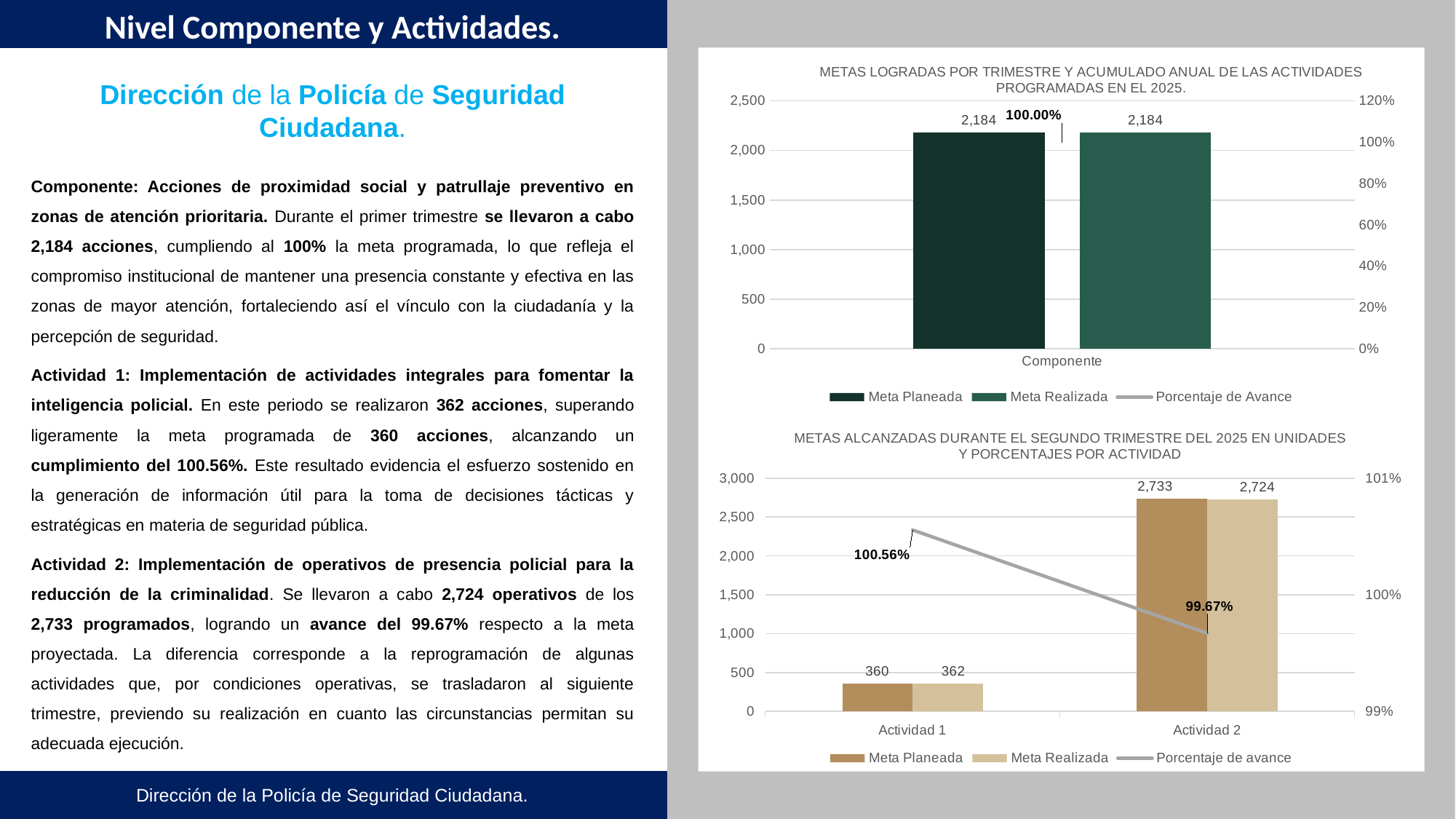

Nivel Componente y Actividades.

### Chart: METAS LOGRADAS POR TRIMESTRE Y ACUMULADO ANUAL DE LAS ACTIVIDADES PROGRAMADAS EN EL 2025.

| Category | Meta Planeada | Meta Realizada |  |
|---|---|---|---|
| Componente | 2184.0 | 2184.0 | 1.0 |
Dirección de la Policía de Seguridad Ciudadana.
Componente: Acciones de proximidad social y patrullaje preventivo en zonas de atención prioritaria. Durante el primer trimestre se llevaron a cabo 2,184 acciones, cumpliendo al 100% la meta programada, lo que refleja el compromiso institucional de mantener una presencia constante y efectiva en las zonas de mayor atención, fortaleciendo así el vínculo con la ciudadanía y la percepción de seguridad.
Actividad 1: Implementación de actividades integrales para fomentar la inteligencia policial. En este periodo se realizaron 362 acciones, superando ligeramente la meta programada de 360 acciones, alcanzando un cumplimiento del 100.56%. Este resultado evidencia el esfuerzo sostenido en la generación de información útil para la toma de decisiones tácticas y estratégicas en materia de seguridad pública.
Actividad 2: Implementación de operativos de presencia policial para la reducción de la criminalidad. Se llevaron a cabo 2,724 operativos de los 2,733 programados, logrando un avance del 99.67% respecto a la meta proyectada. La diferencia corresponde a la reprogramación de algunas actividades que, por condiciones operativas, se trasladaron al siguiente trimestre, previendo su realización en cuanto las circunstancias permitan su adecuada ejecución.

### Chart: METAS ALCANZADAS DURANTE EL SEGUNDO TRIMESTRE DEL 2025 EN UNIDADES Y PORCENTAJES POR ACTIVIDAD

| Category | Meta Planeada | Meta Realizada |  |
|---|---|---|---|
| Actividad 1 | 360.0 | 362.0 | 1.0055555555555555 |
| Actividad 2 | 2733.0 | 2724.0 | 0.9967069154774972 |
Dirección de la Policía de Seguridad Ciudadana.